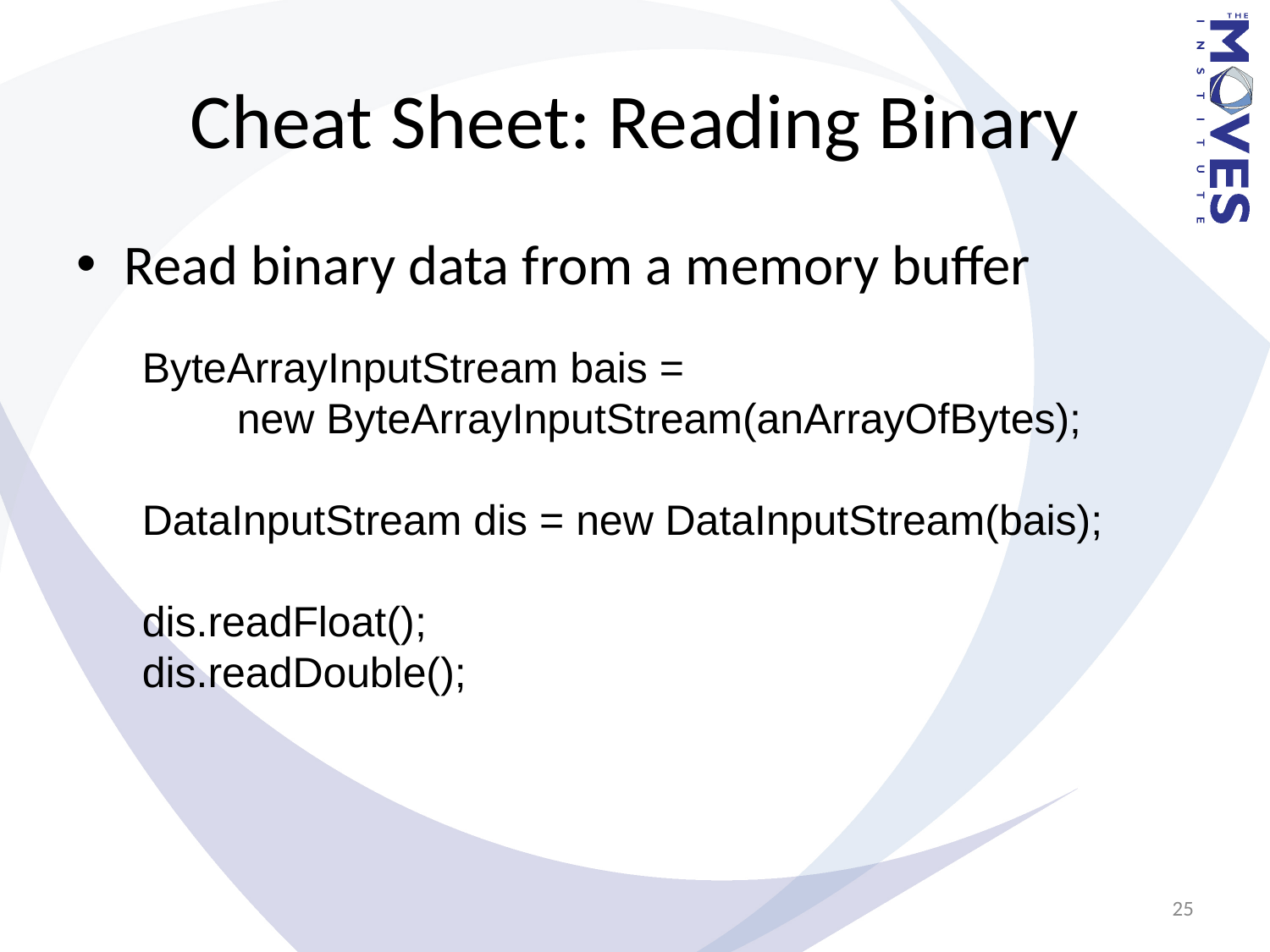

# Cheat Sheet: Reading Binary
Read binary data from a memory buffer
ByteArrayInputStream bais =
        new ByteArrayInputStream(anArrayOfBytes);

DataInputStream dis = new DataInputStream(bais);

dis.readFloat();
dis.readDouble();
25